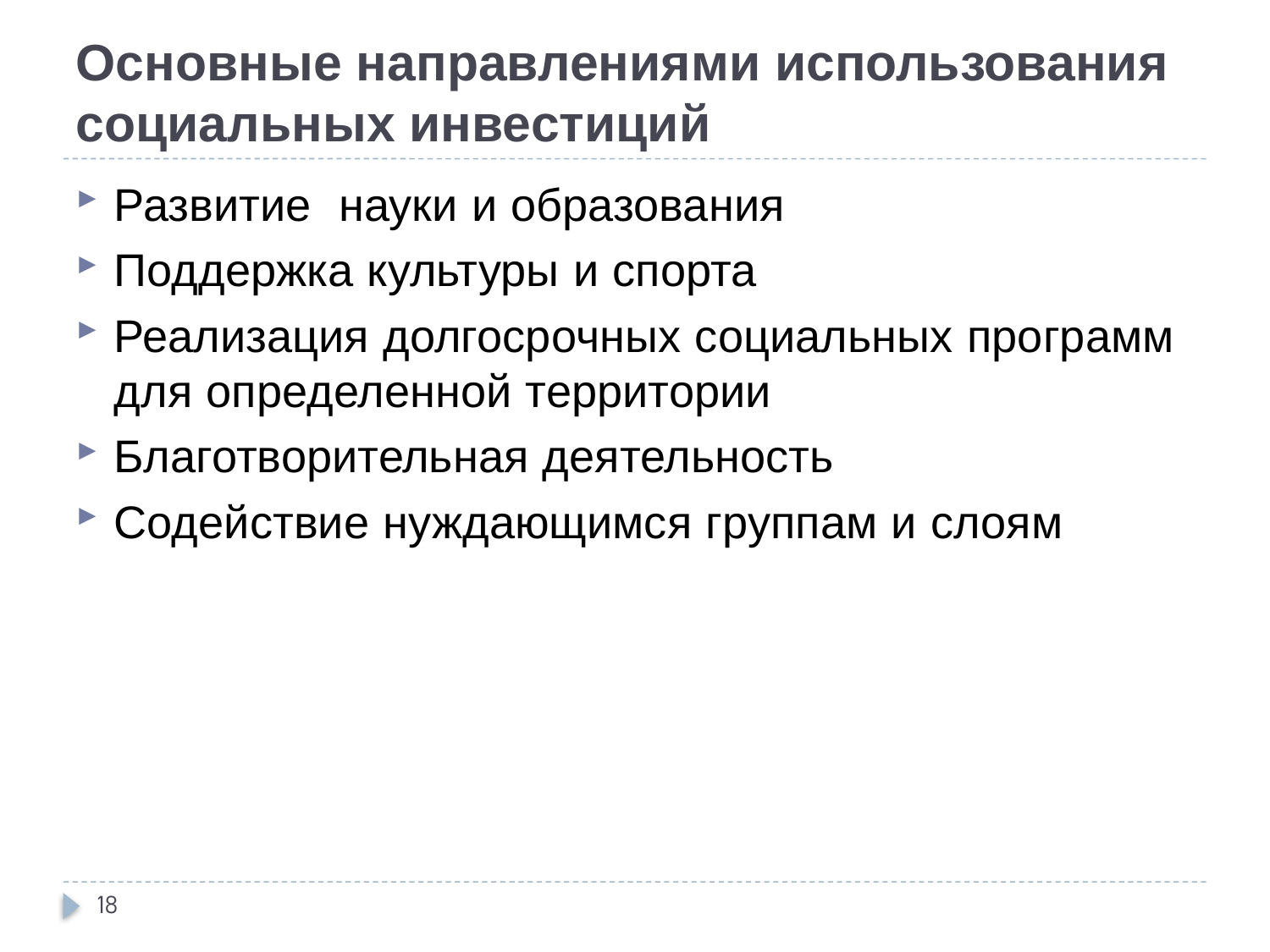

# Основные направлениями использования социальных инвестиций
Развитие  науки и образования
Поддержка культуры и спорта
Реализация долгосрочных социальных программ для определенной территории
Благотворительная деятельность
Содействие нуждающимся группам и слоям
18